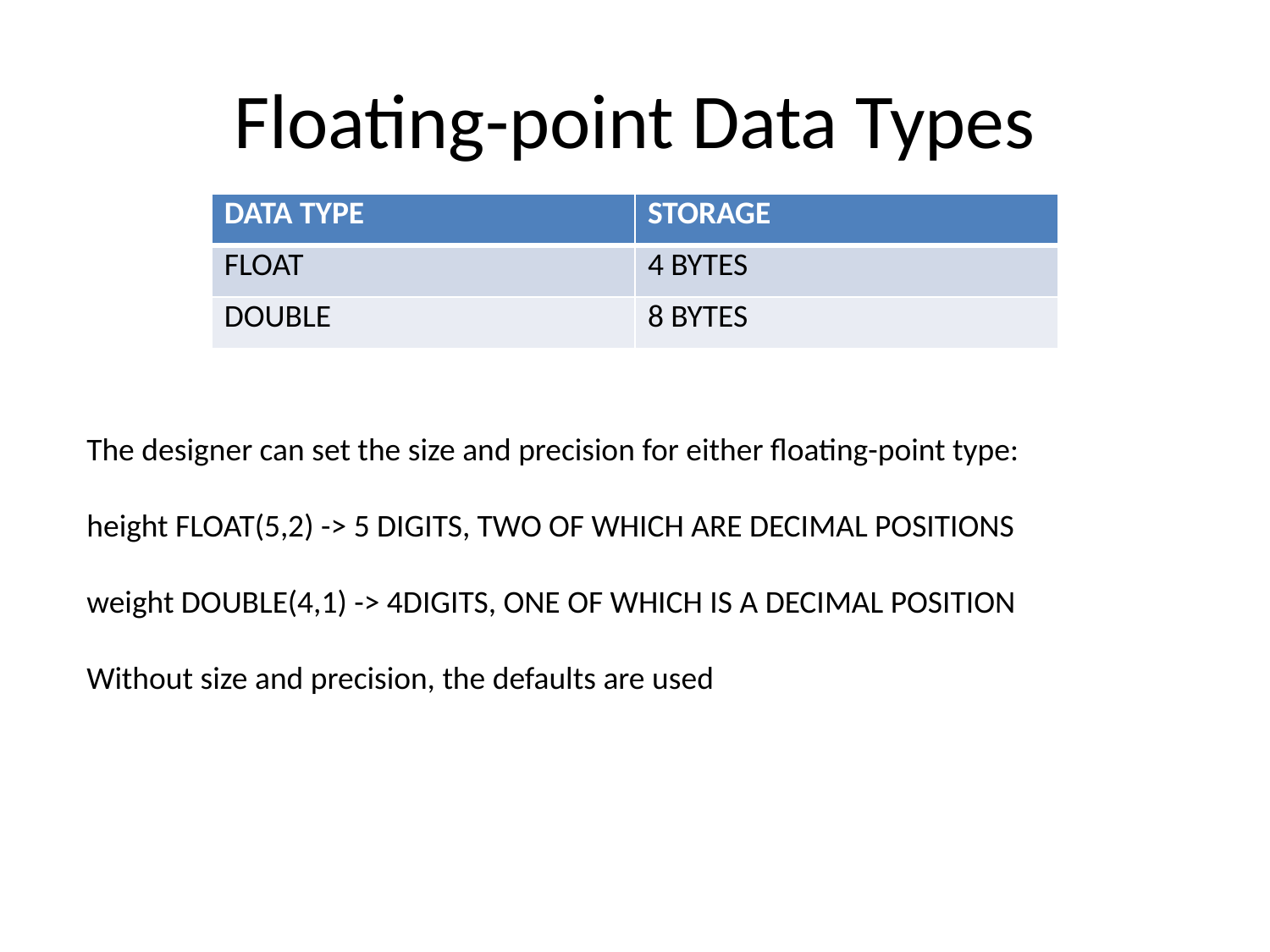

# Floating-point Data Types
| DATA TYPE | STORAGE |
| --- | --- |
| FLOAT | 4 BYTES |
| DOUBLE | 8 BYTES |
The designer can set the size and precision for either floating-point type:

height FLOAT(5,2) -> 5 DIGITS, TWO OF WHICH ARE DECIMAL POSITIONS

weight DOUBLE(4,1) -> 4DIGITS, ONE OF WHICH IS A DECIMAL POSITION

Without size and precision, the defaults are used